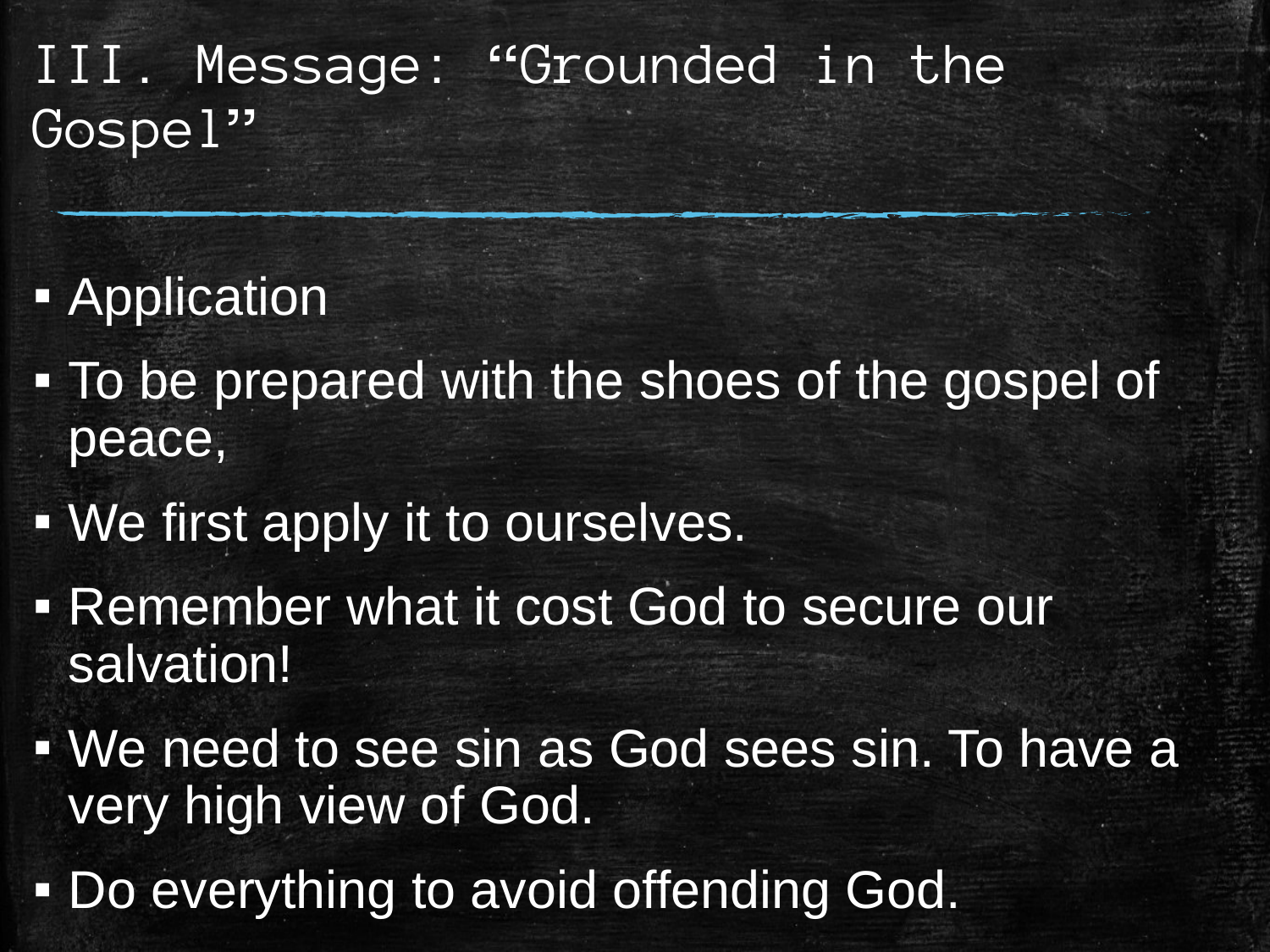

# III. Message: “Grounded in the Gospel”
Application
To be prepared with the shoes of the gospel of peace,
We first apply it to ourselves.
Remember what it cost God to secure our salvation!
We need to see sin as God sees sin. To have a very high view of God.
Do everything to avoid offending God.